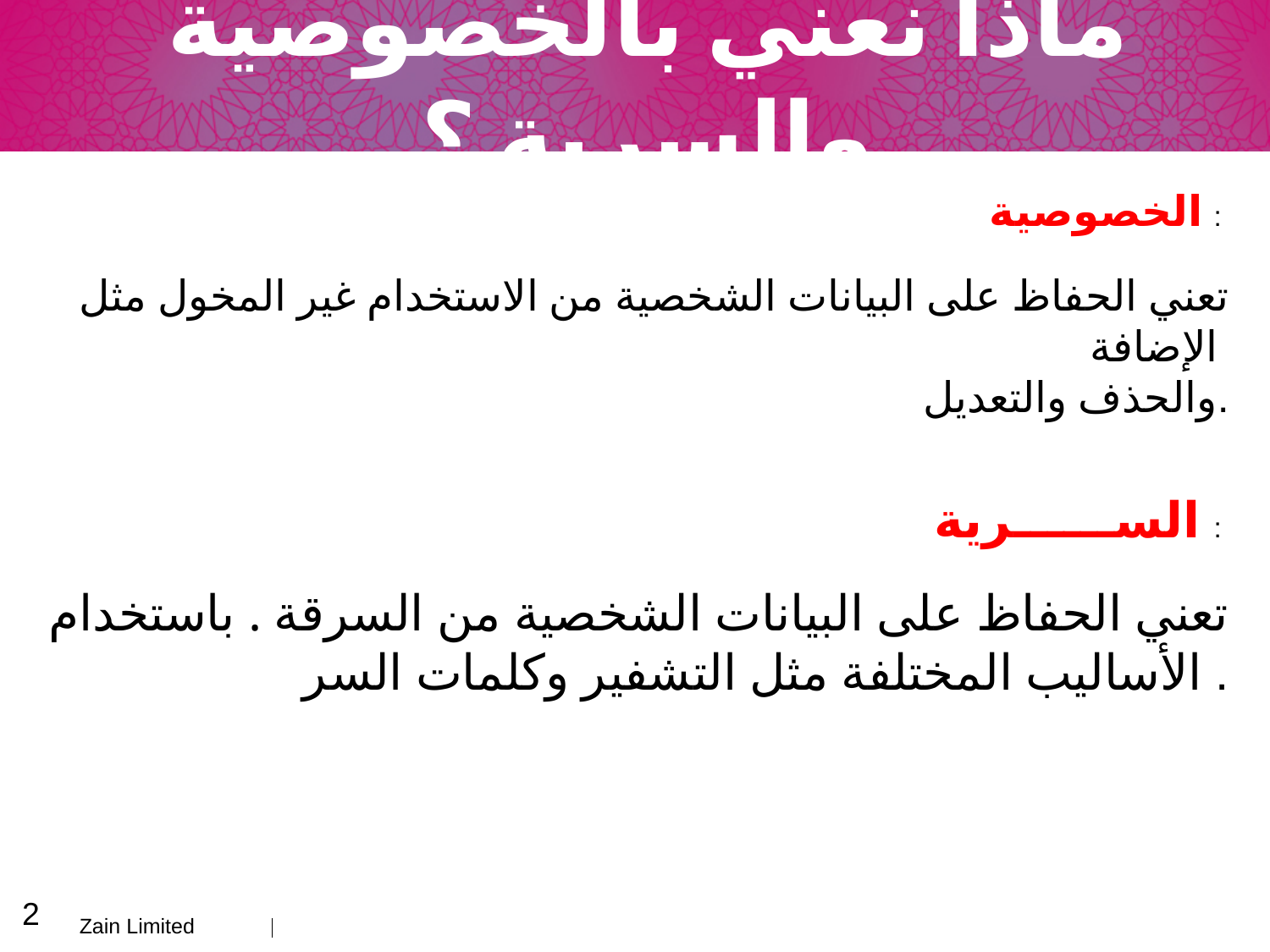

# ماذا نعني بالخصوصية والسرية ؟
الخصوصية :

تعني الحفاظ على البيانات الشخصية من الاستخدام غير المخول مثل الإضافة
والحذف والتعديل.

الســــــرية :

تعني الحفاظ على البيانات الشخصية من السرقة . باستخدام الأساليب المختلفة مثل التشفير وكلمات السر .
2
Zain Limited